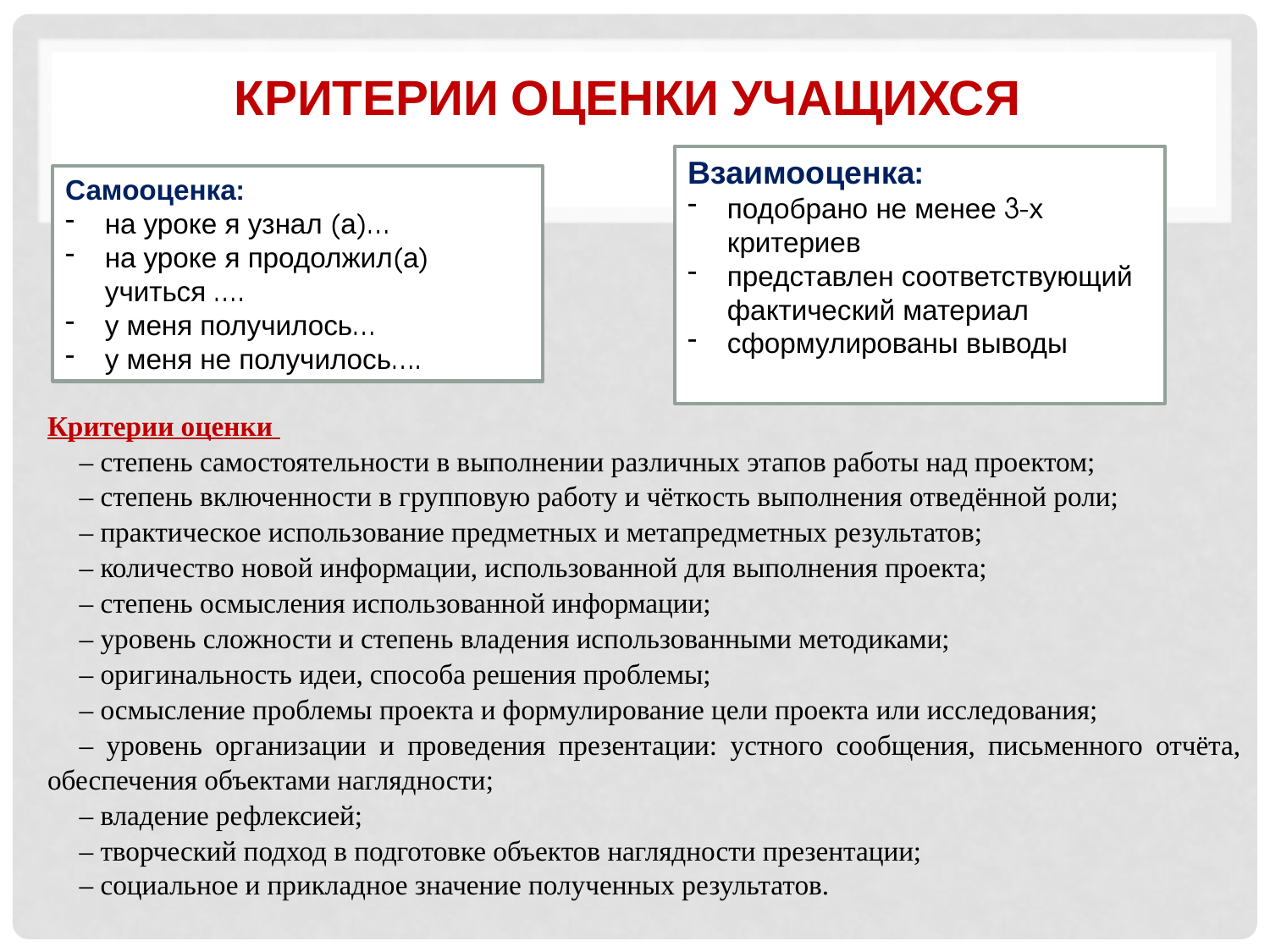

# Критерии оценки учащихся
Взаимооценка:
подобрано не менее 3-х критериев
представлен соответствующий фактический материал
сформулированы выводы

Самооценка:
на уроке я узнал (а)…
на уроке я продолжил(а) учиться ….
у меня получилось…
у меня не получилось….
Критерии оценки
– степень самостоятельности в выполнении различных этапов работы над проектом;
– степень включенности в групповую работу и чёткость выполнения отведённой роли;
– практическое использование предметных и метапредметных результатов;
– количество новой информации, использованной для выполнения проекта;
– степень осмысления использованной информации;
– уровень сложности и степень владения использованными методиками;
– оригинальность идеи, способа решения проблемы;
– осмысление проблемы проекта и формулирование цели проекта или исследования;
– уровень организации и проведения презентации: устного сообщения, письменного отчёта, обеспечения объектами наглядности;
– владение рефлексией;
– творческий подход в подготовке объектов наглядности презентации;
– социальное и прикладное значение полученных результатов.